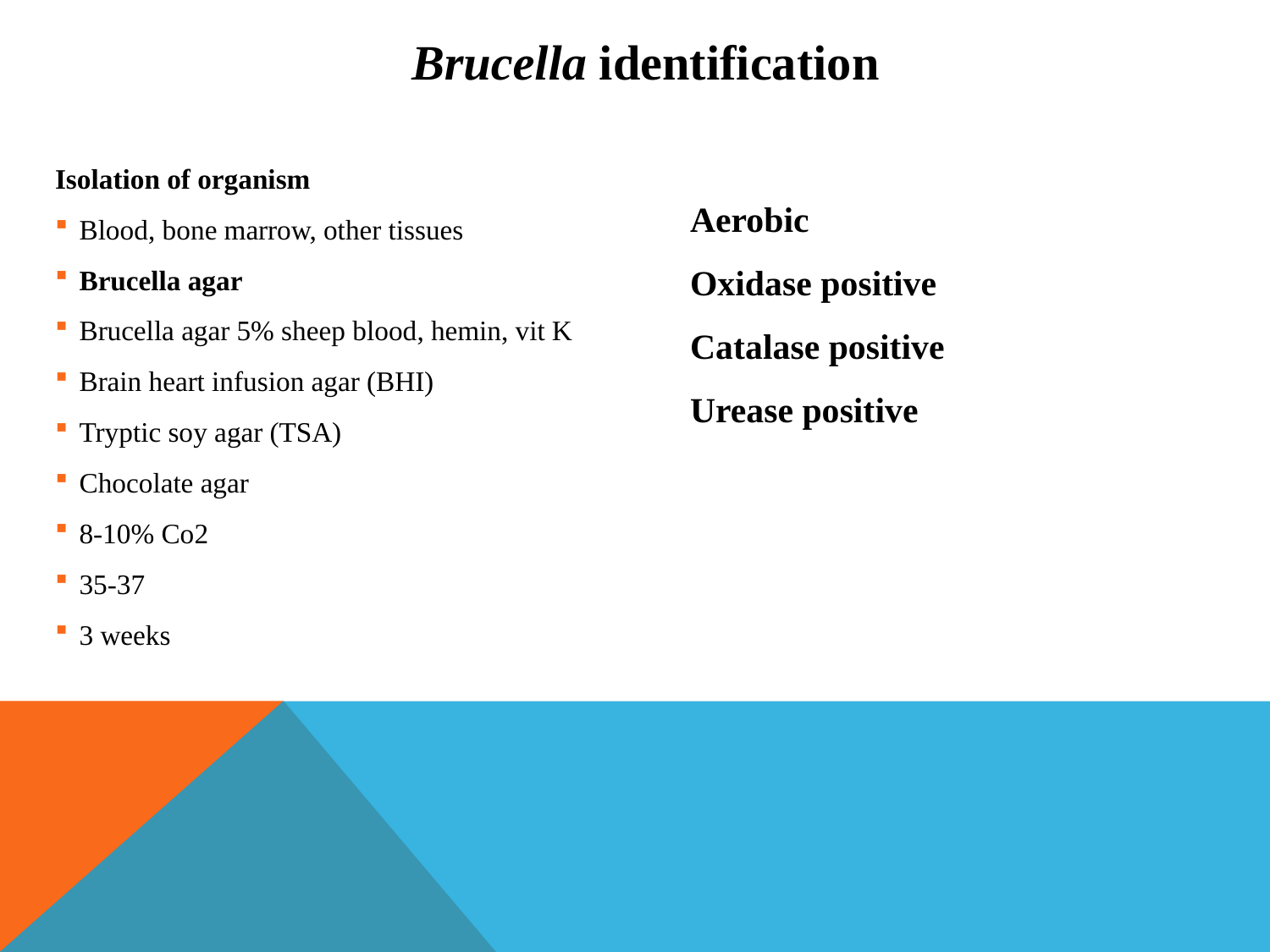

# Brucella identification
Isolation of organism
Blood, bone marrow, other tissues
Brucella agar
Brucella agar 5% sheep blood, hemin, vit K
Brain heart infusion agar (BHI)
Tryptic soy agar (TSA)
Chocolate agar
8-10% Co2
35-37
3 weeks
Aerobic
Oxidase positive
Catalase positive
Urease positive